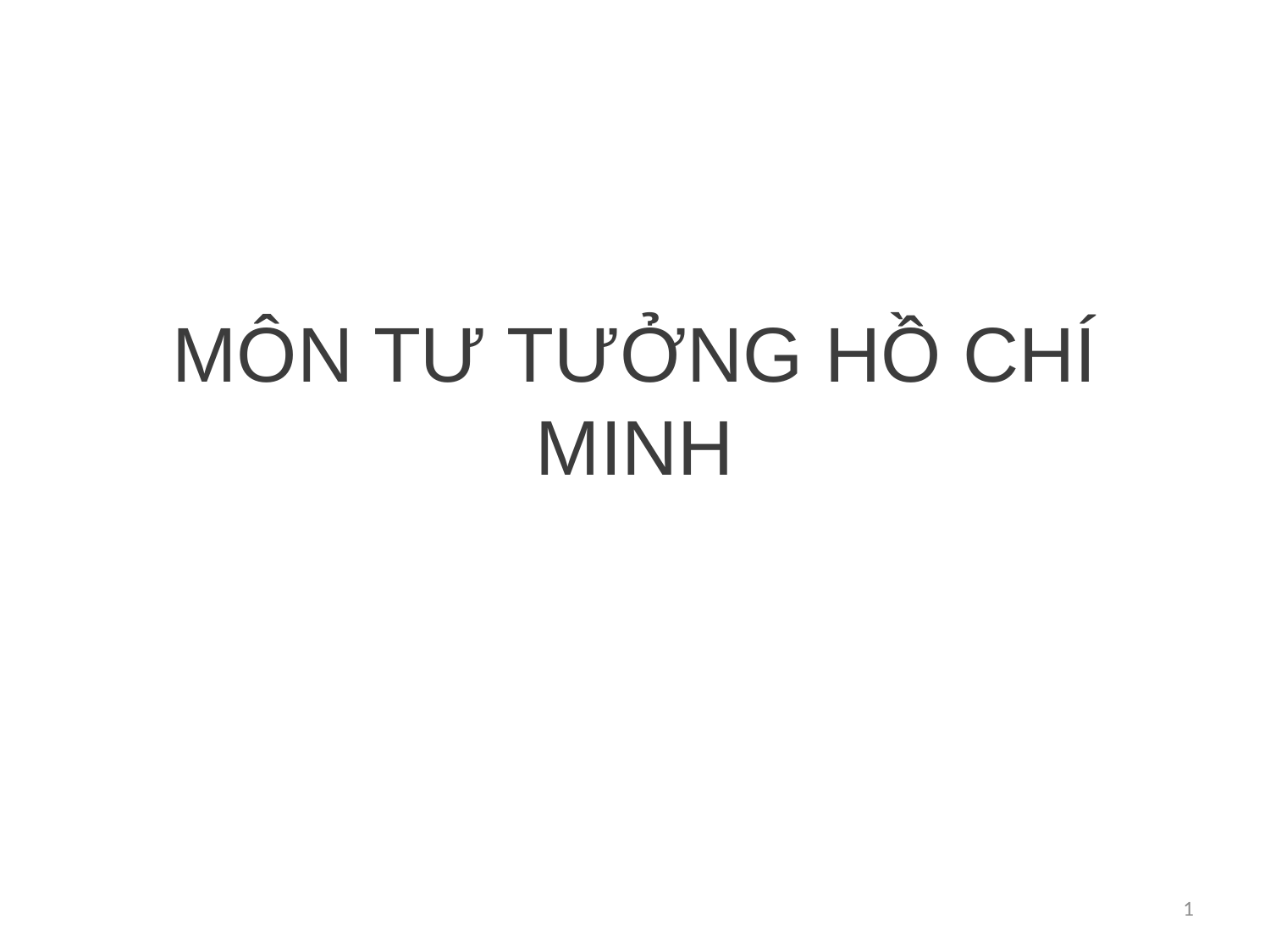

# MÔN TƯ TƯỞNG HỒ CHÍ MINH

1